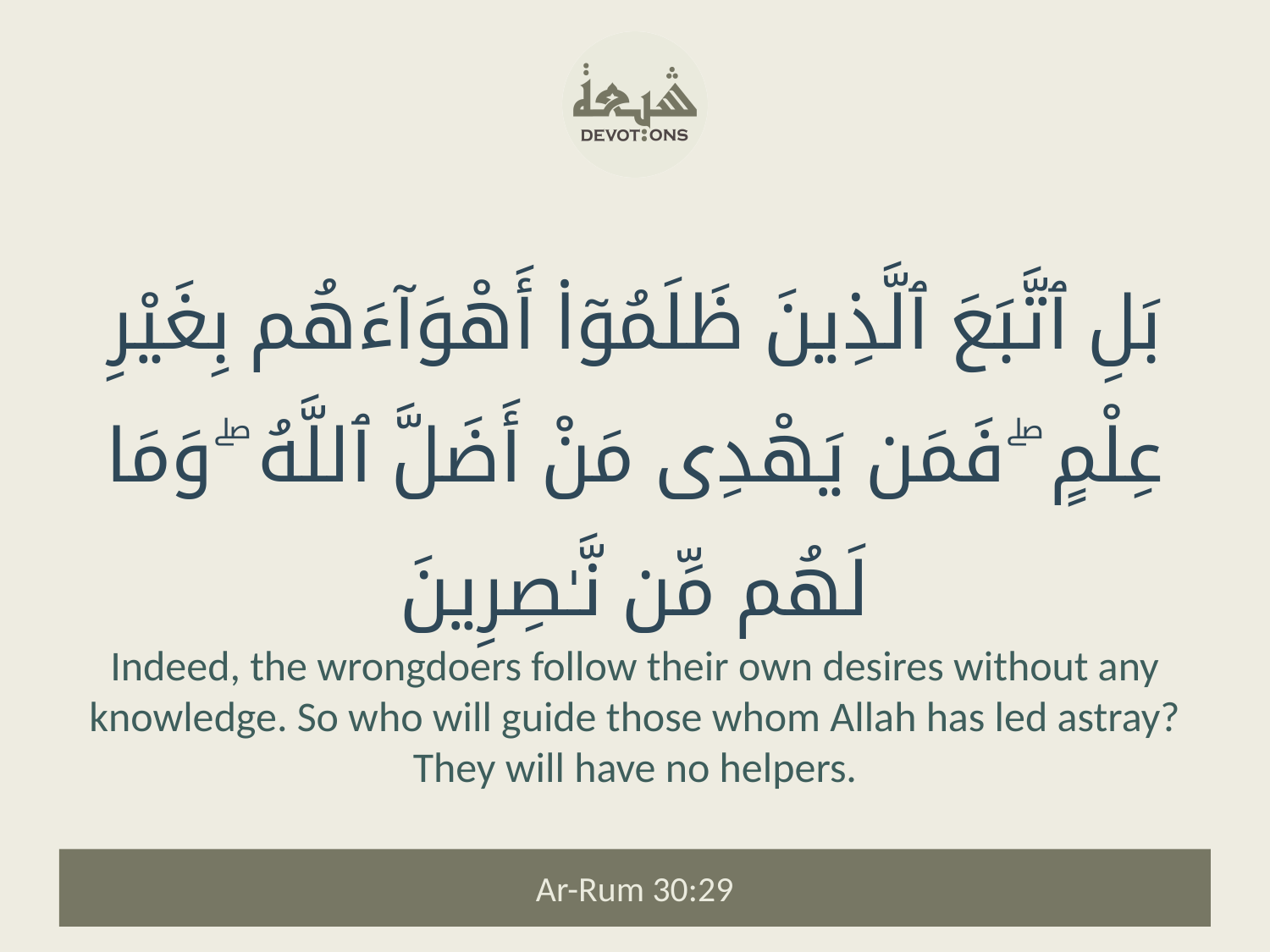

بَلِ ٱتَّبَعَ ٱلَّذِينَ ظَلَمُوٓا۟ أَهْوَآءَهُم بِغَيْرِ عِلْمٍ ۖ فَمَن يَهْدِى مَنْ أَضَلَّ ٱللَّهُ ۖ وَمَا لَهُم مِّن نَّـٰصِرِينَ
Indeed, the wrongdoers follow their own desires without any knowledge. So who will guide those whom Allah has led astray? They will have no helpers.
Ar-Rum 30:29